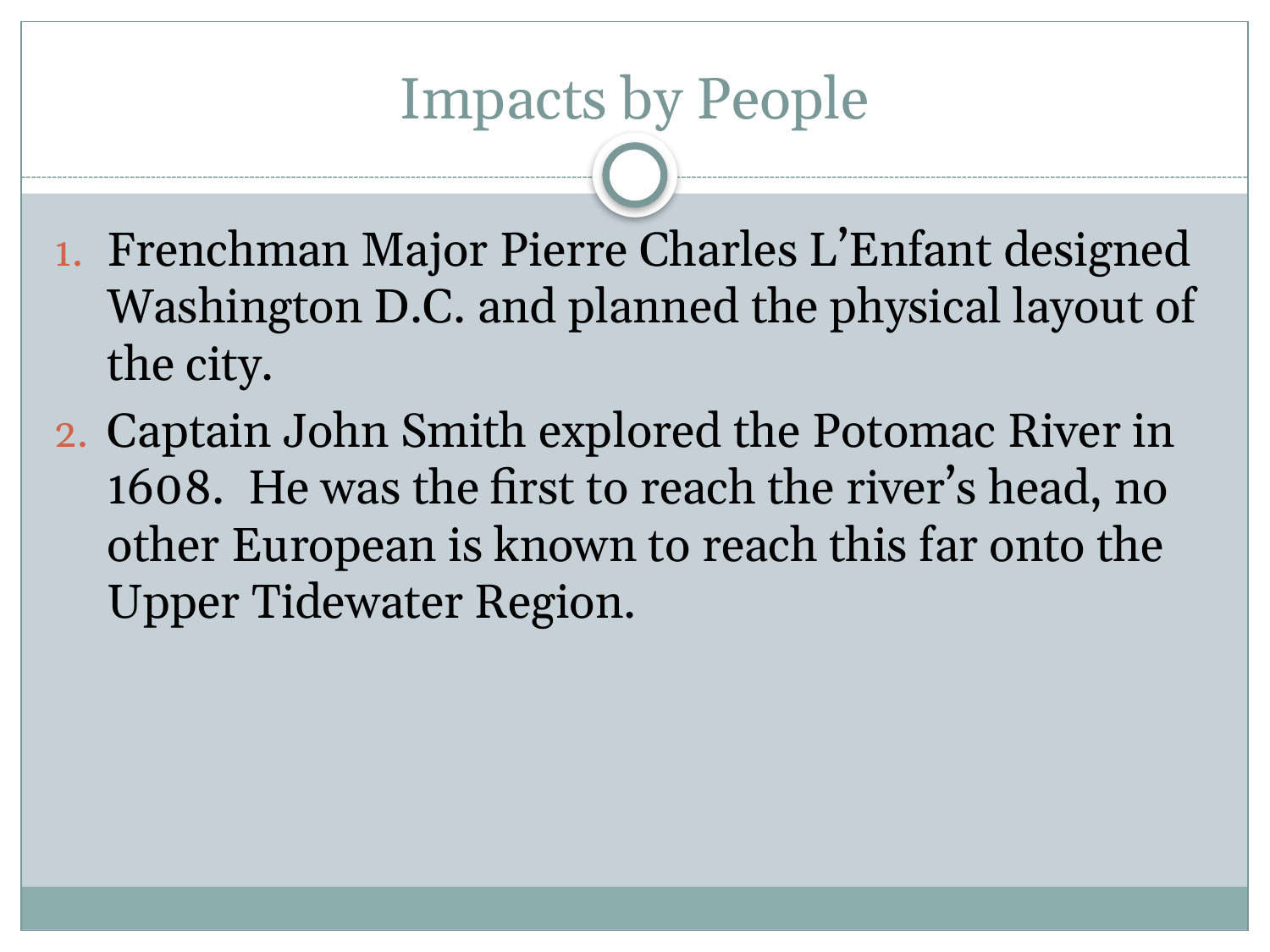

# Impacts by People
Frenchman Major Pierre Charles L’Enfant designed Washington D.C. and planned the physical layout of the city.
Captain John Smith explored the Potomac River in 1608.  He was the first to reach the river’s head, no other European is known to reach this far onto the Upper Tidewater Region.